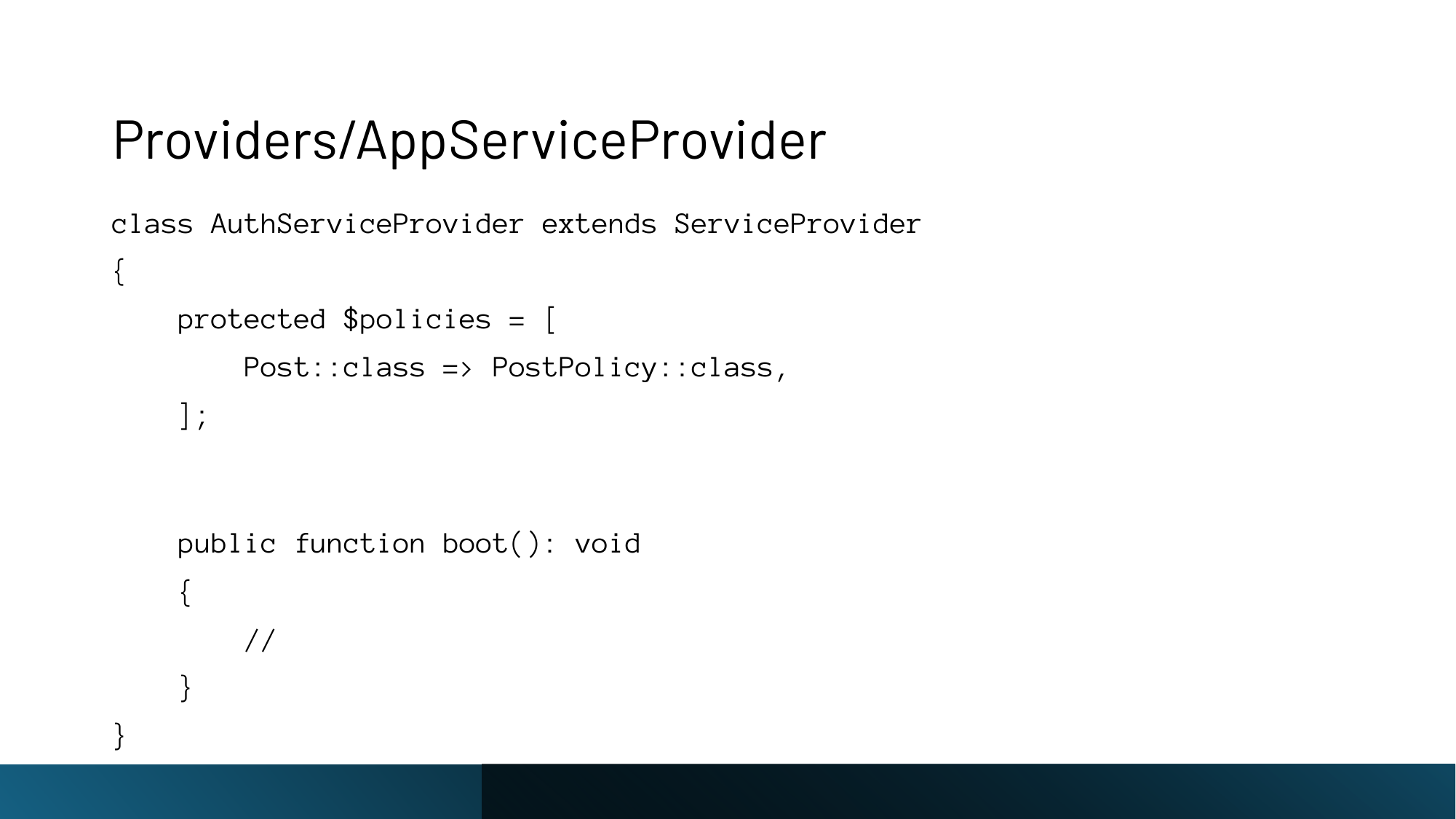

# Providers/AppServiceProvider
class AuthServiceProvider extends ServiceProvider
{
    protected $policies = [
        Post::class => PostPolicy::class,
    ];

    public function boot(): void
    {
        //
    }
}